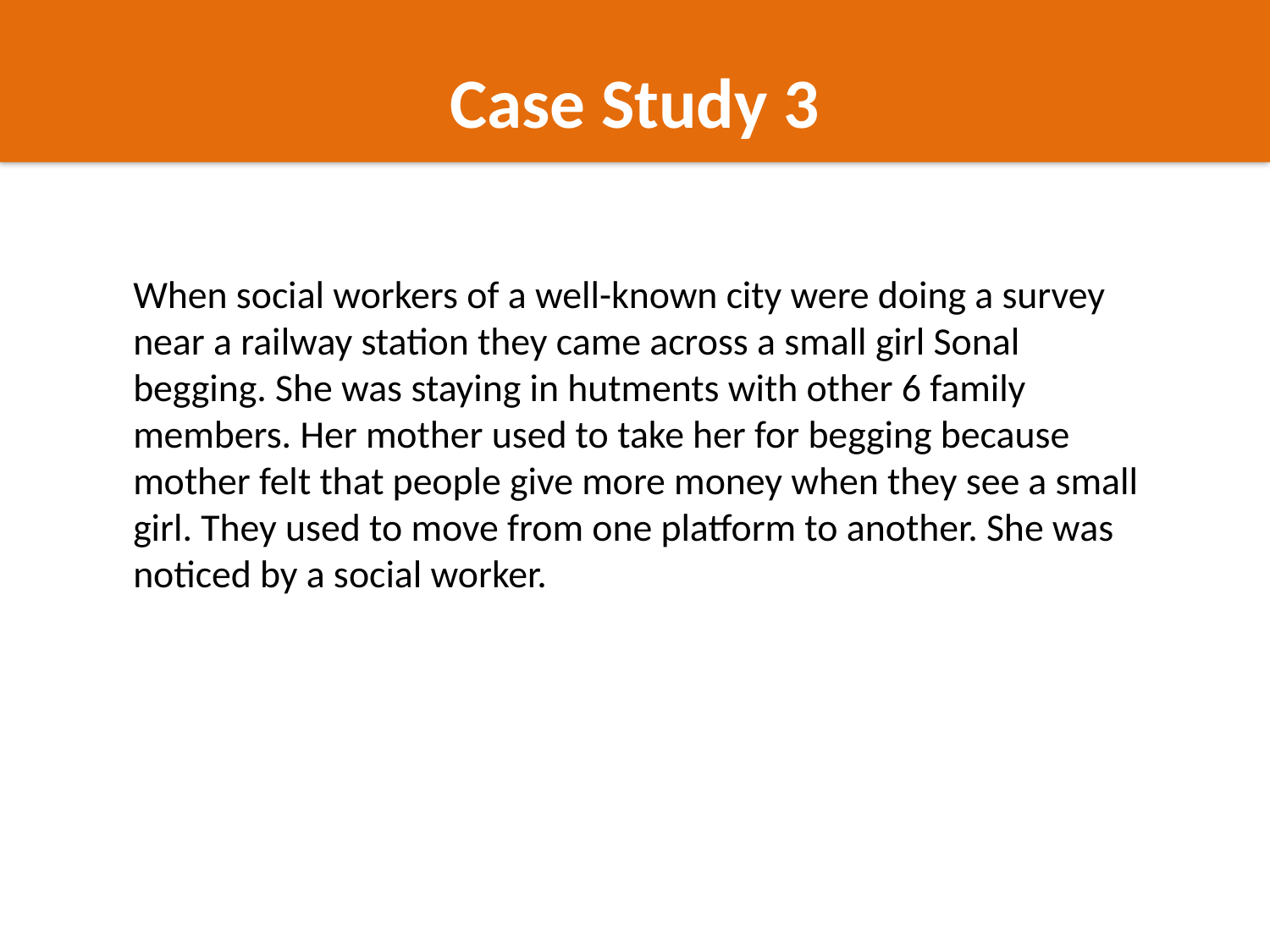

Case Study 3
When social workers of a well-known city were doing a survey near a railway station they came across a small girl Sonal begging. She was staying in hutments with other 6 family members. Her mother used to take her for begging because mother felt that people give more money when they see a small girl. They used to move from one platform to another. She was noticed by a social worker.